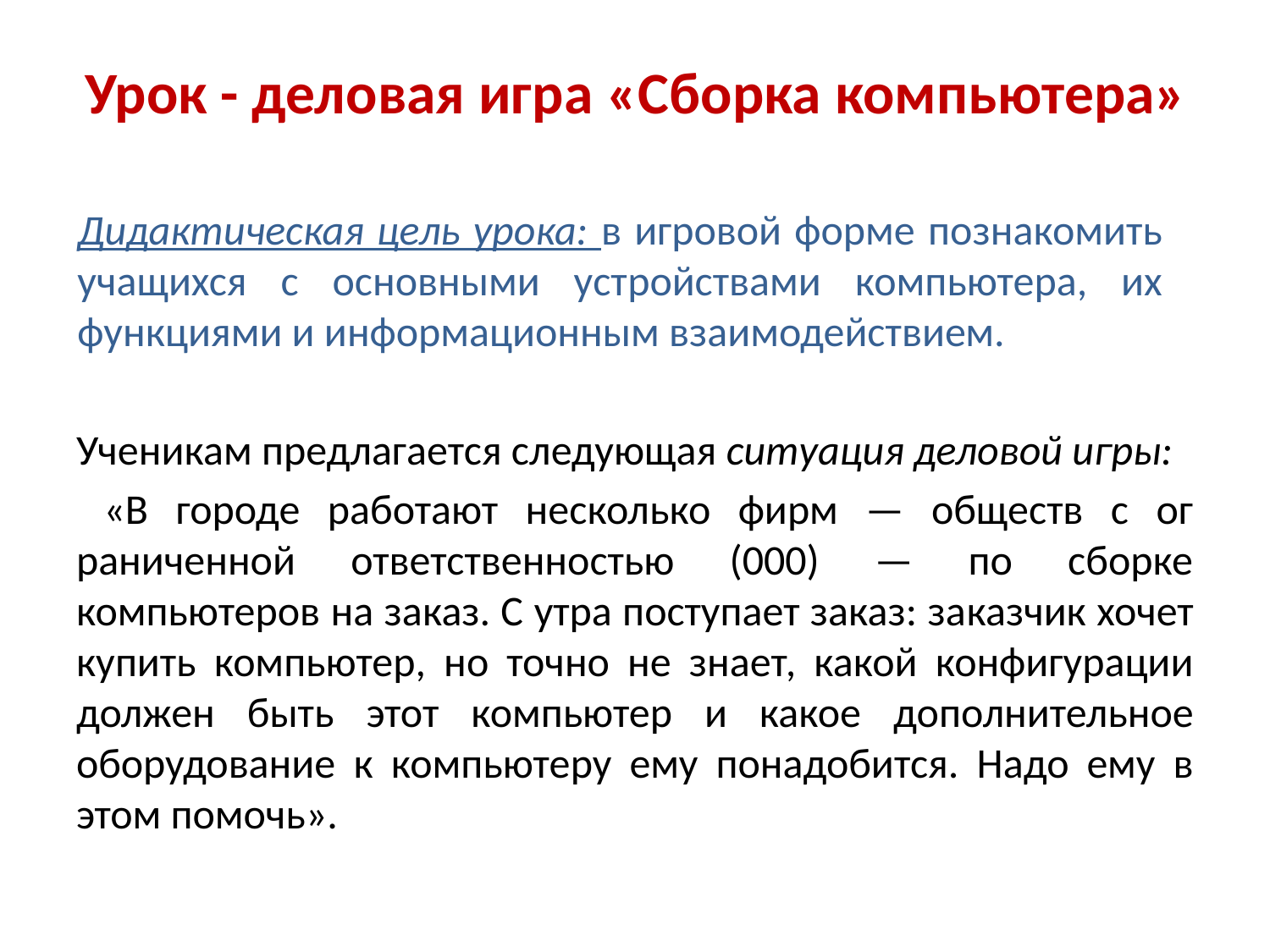

# Урок - деловая игра «Сборка компьютера»
Дидактическая цель урока: в игровой форме по­знакомить учащихся с основными уст­ройствами компьютера, их функциями и информационным взаимодействием.
Ученикам предлагается следующая ситуация деловой игры:
 «В городе рабо­тают несколько фирм — обществ с ог­раниченной ответственностью (000) — по сборке компьютеров на заказ. С утра поступает заказ: за­казчик хочет купить компьютер, но точ­но не знает, какой конфигурации дол­жен быть этот компьютер и какое до­полнительное оборудование к компьюте­ру ему понадобится. Надо ему в этом по­мочь».